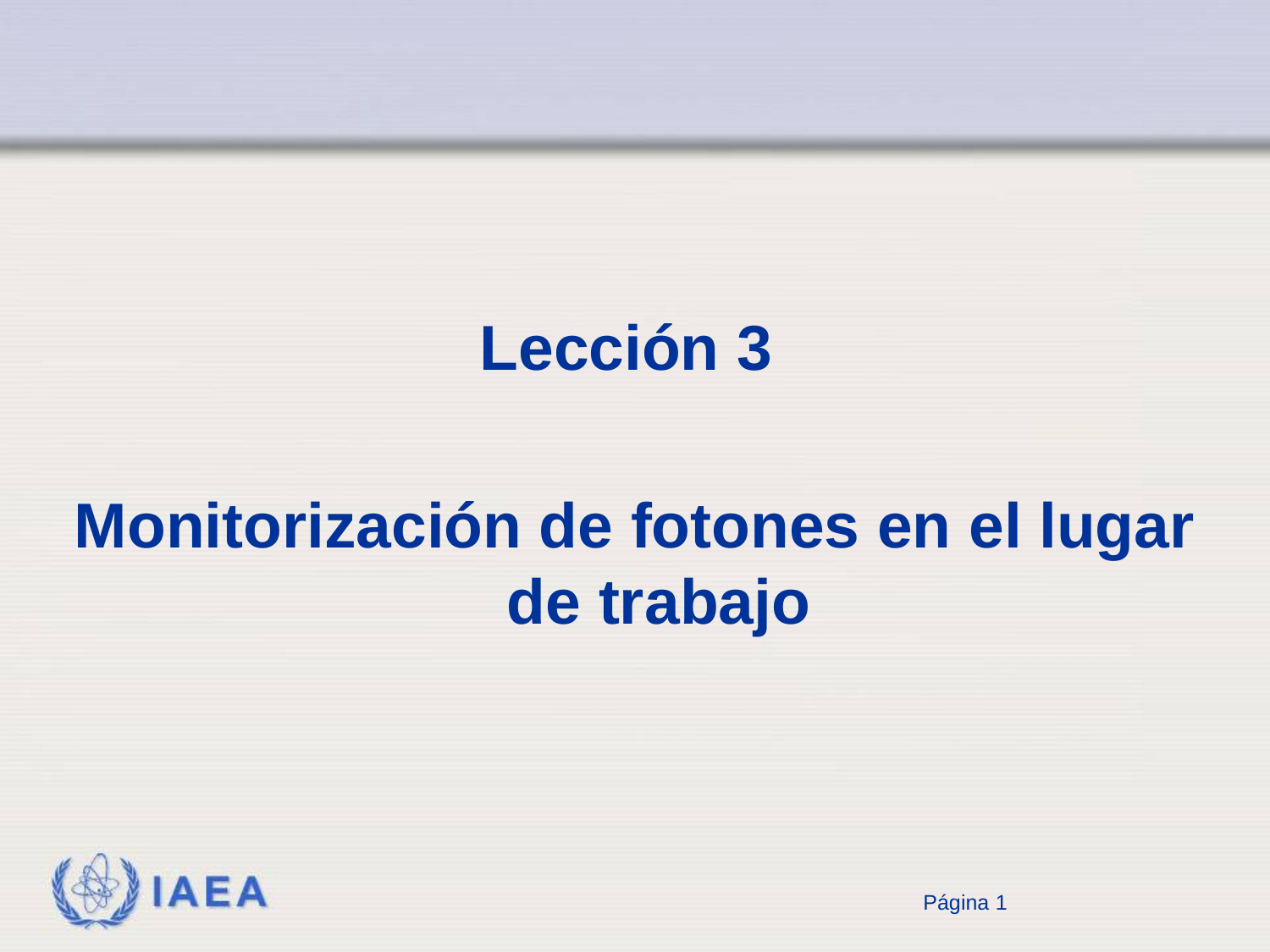

Lección 3

Monitorización de fotones en el lugar de trabajo